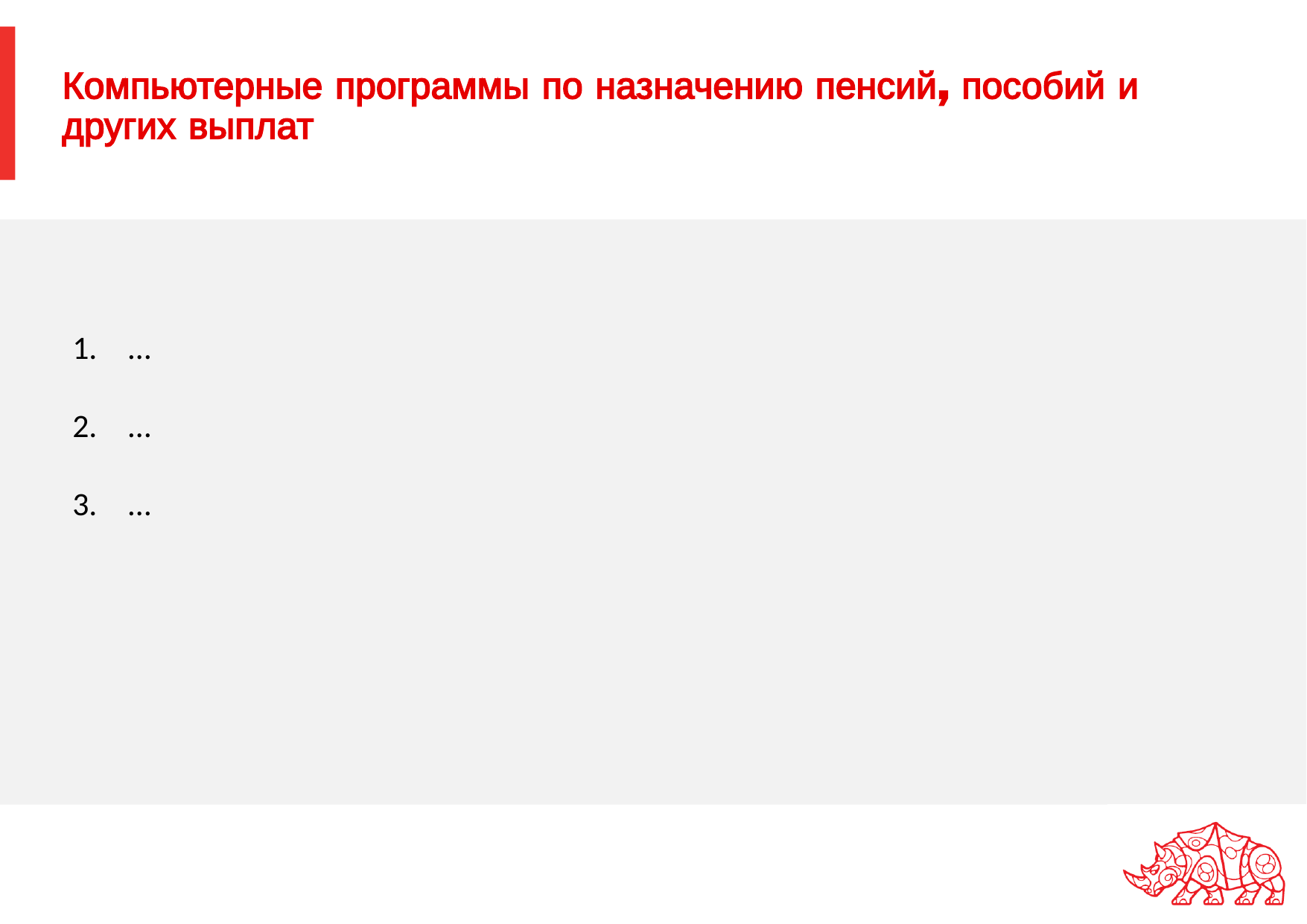

# Компьютерные программы по назначению пенсий, пособий и других выплат
…

…

…